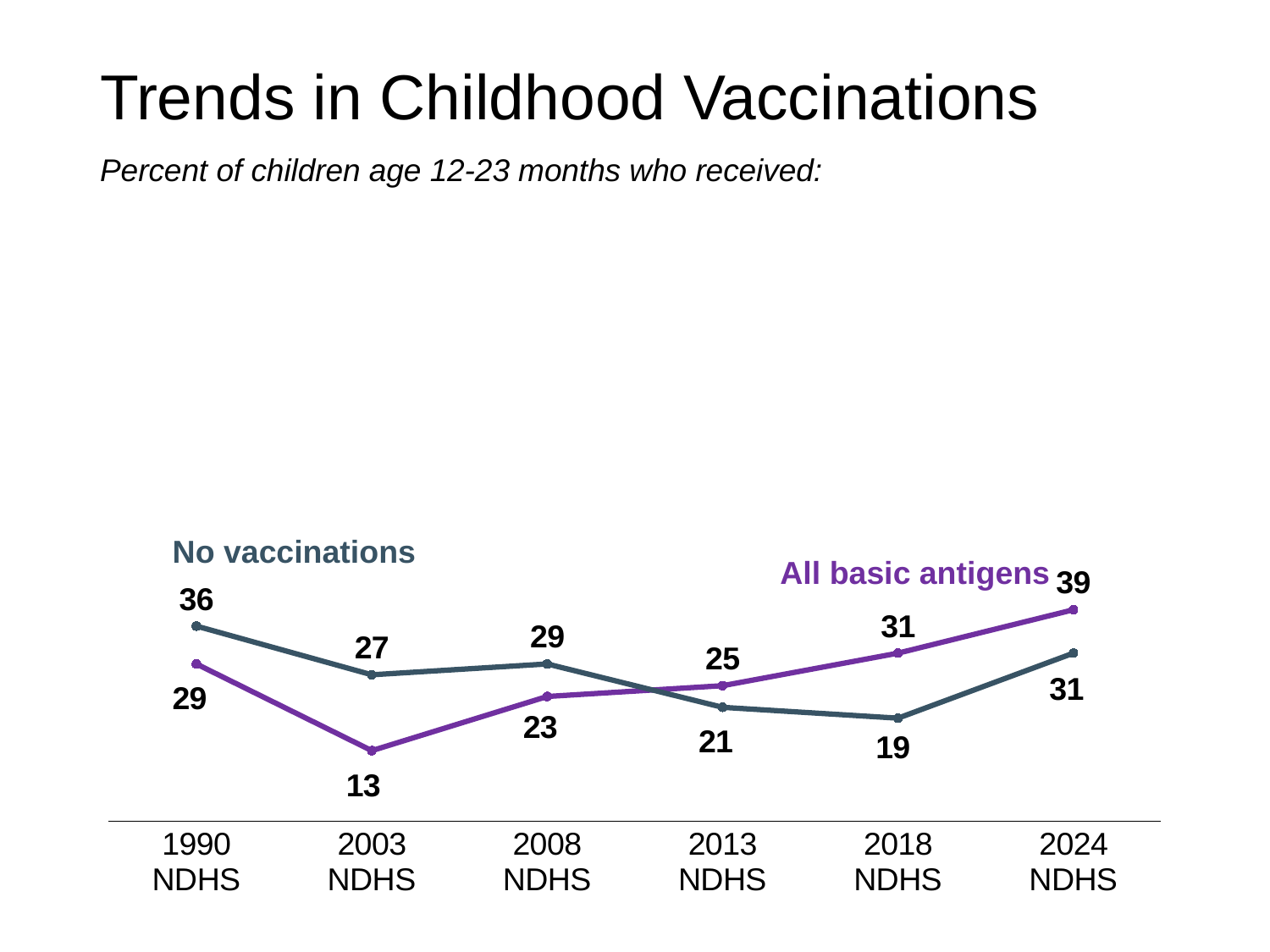

# Trends in Childhood Vaccinations
Percent of children age 12-23 months who received:

### Chart

| Category | All basic antigens | No vaccinations |
|---|---|---|
| 1990 NDHS | 29.0 | 36.0 |
| 2003 NDHS | 13.0 | 27.0 |
| 2008 NDHS | 23.0 | 29.0 |
| 2013 NDHS | 25.0 | 21.0 |
| 2018 NDHS | 31.0 | 19.0 |
| 2024 NDHS | 39.0 | 31.0 |
No vaccinations
All basic antigens